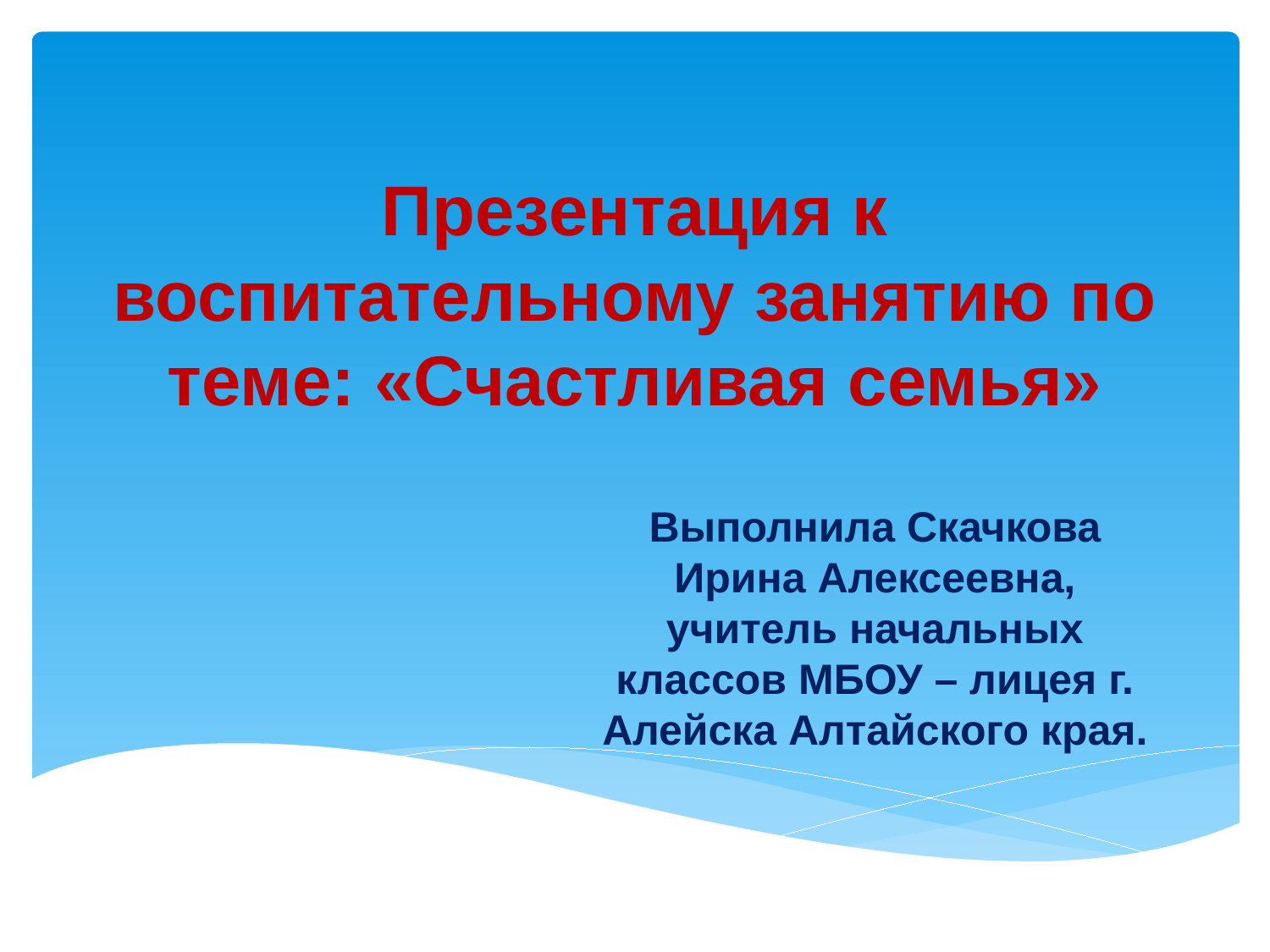

# Презентация к воспитательному занятию по теме: «Счастливая семья»
Выполнила Скачкова Ирина Алексеевна, учитель начальных классов МБОУ – лицея г. Алейска Алтайского края.